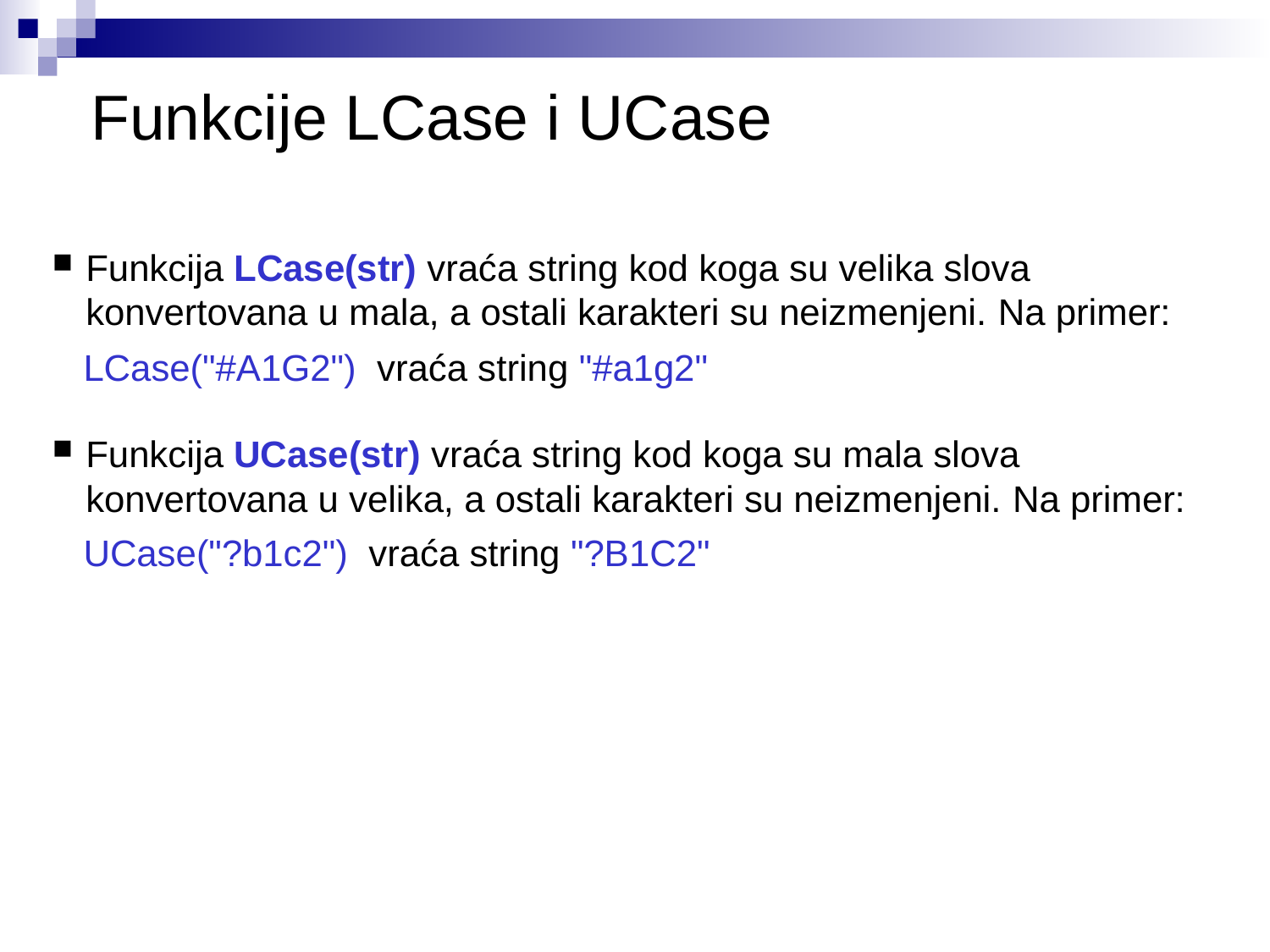

# Funkcije LCase i UCase
Funkcija LCase(str) vraća string kod koga su velika slova konvertovana u mala, a ostali karakteri su neizmenjeni. Na primer:
   LCase("#A1G2")  vraća string "#a1g2"
Funkcija UCase(str) vraća string kod koga su mala slova konvertovana u velika, a ostali karakteri su neizmenjeni. Na primer:
   UCase("?b1c2")  vraća string "?B1C2"